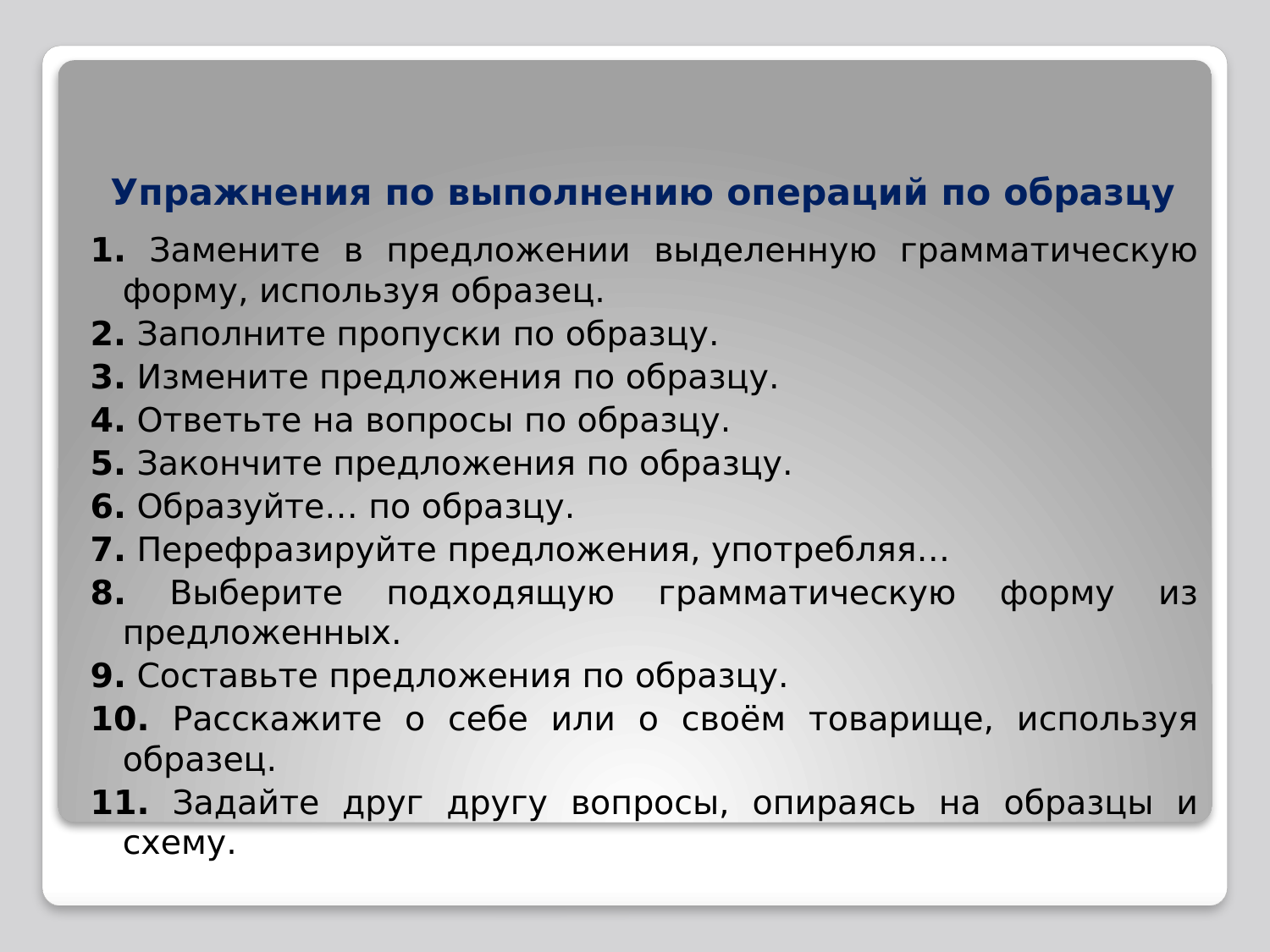

# Упражнения по выполнению операций по образцу
1. Замените в предложении выделенную грамматическую форму, используя образец.
2. Заполните пропуски по образцу.
3. Измените предложения по образцу.
4. Ответьте на вопросы по образцу.
5. Закончите предложения по образцу.
6. Образуйте… по образцу.
7. Перефразируйте предложения, употребляя…
8. Выберите подходящую грамматическую форму из предложенных.
9. Составьте предложения по образцу.
10. Расскажите о себе или о своём товарище, используя образец.
11. Задайте друг другу вопросы, опираясь на образцы и схему.